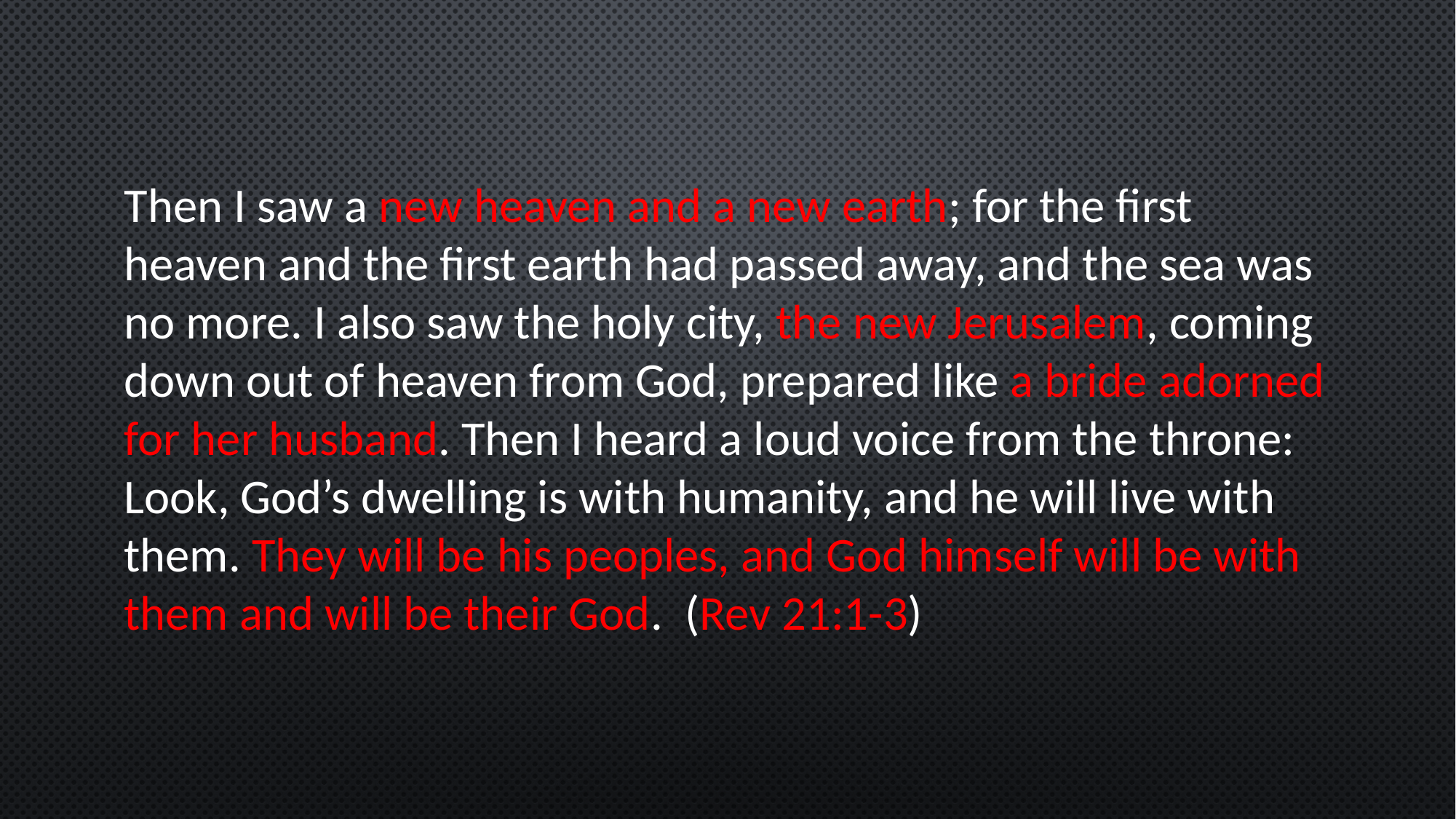

Then I saw a new heaven and a new earth; for the first heaven and the first earth had passed away, and the sea was no more. I also saw the holy city, the new Jerusalem, coming down out of heaven from God, prepared like a bride adorned for her husband. Then I heard a loud voice from the throne: Look, God’s dwelling is with humanity, and he will live with them. They will be his peoples, and God himself will be with them and will be their God.  (Rev 21:1-3)